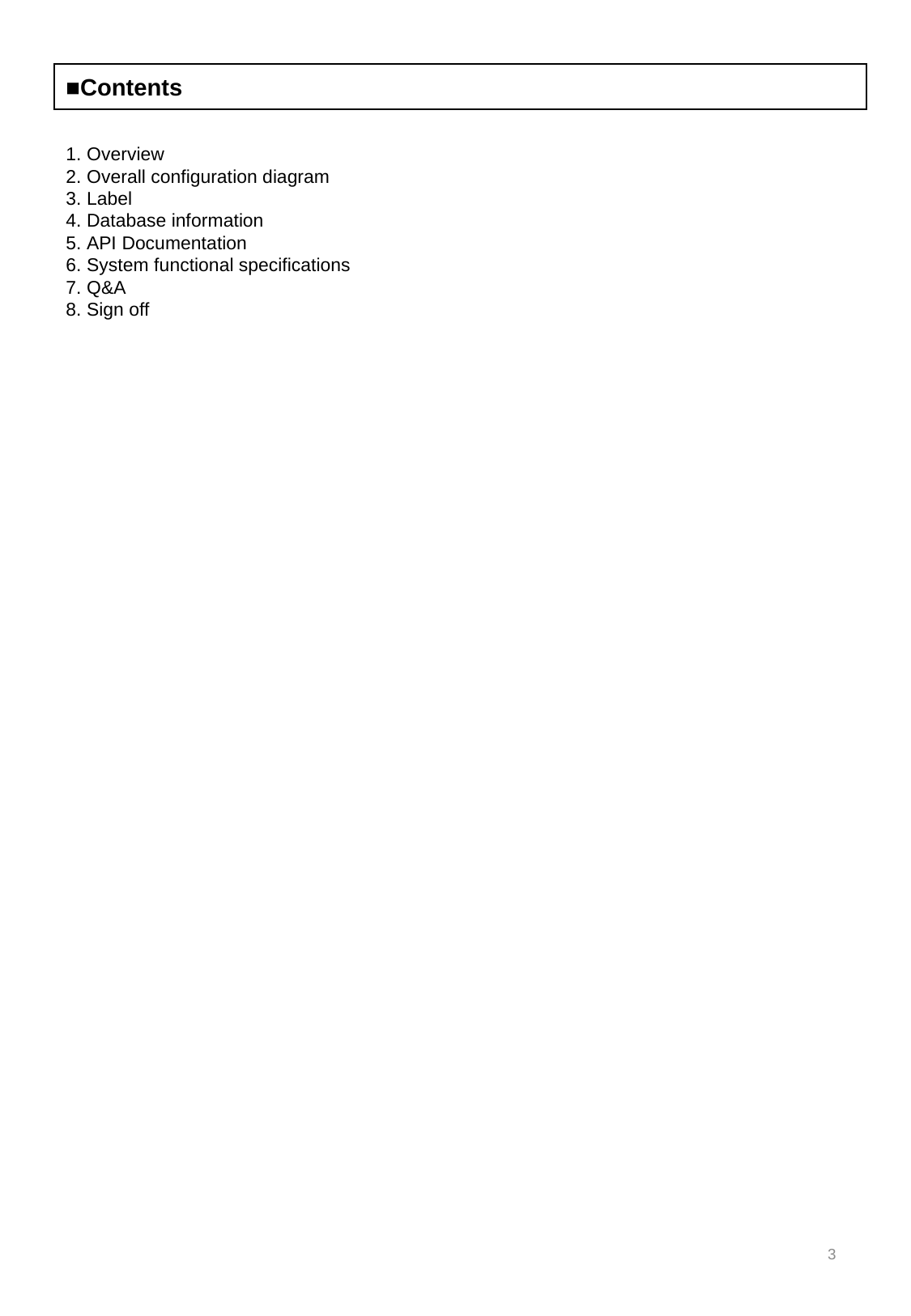

■Contents
1. Overview
2. Overall configuration diagram
3. Label
4. Database information
5. API Documentation
6. System functional specifications
7. Q&A
8. Sign off

3